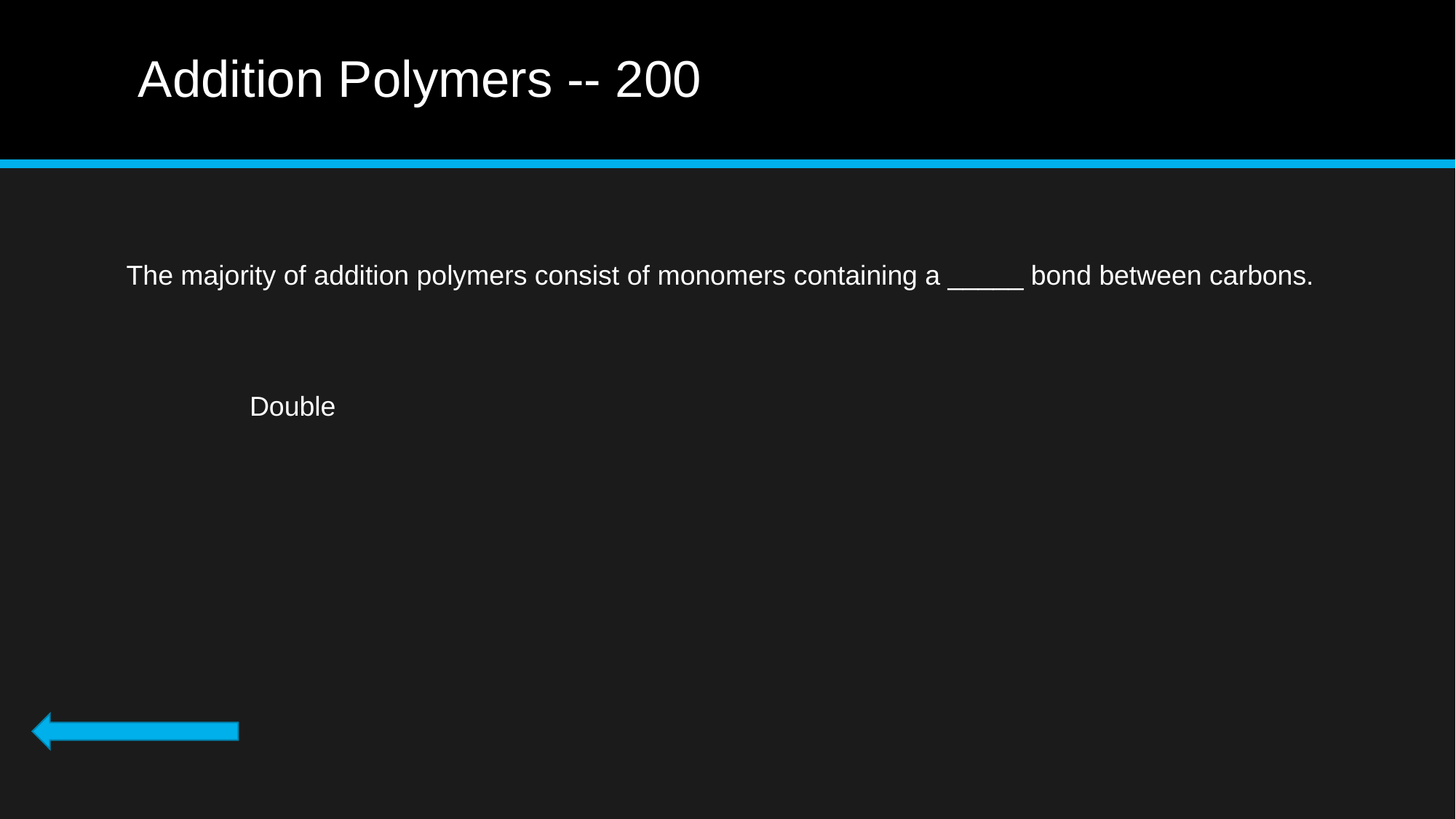

# Addition Polymers -- 200
The majority of addition polymers consist of monomers containing a _____ bond between carbons.
Double